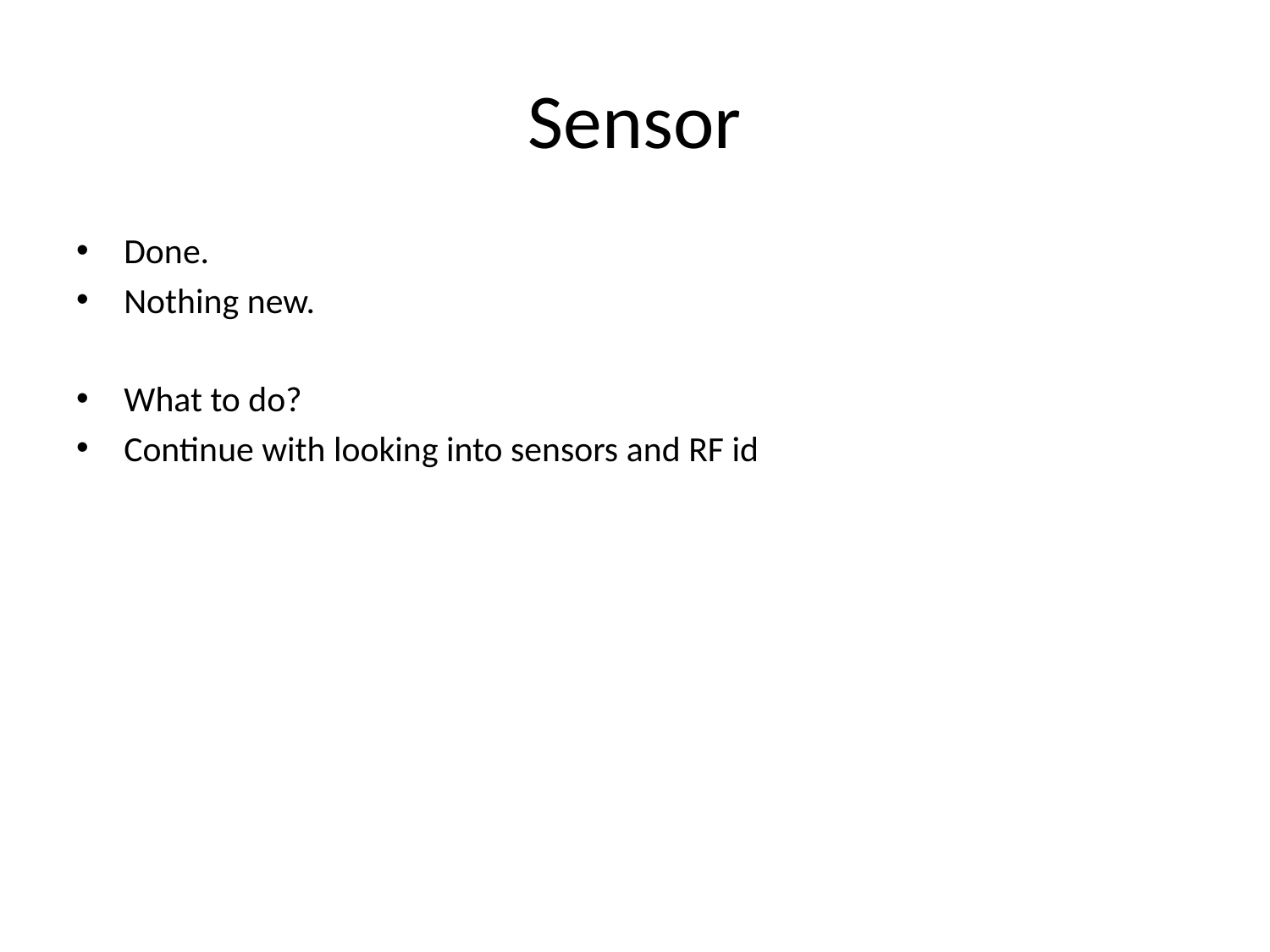

# Sensor
Done.
Nothing new.

What to do?
Continue with looking into sensors and RF id